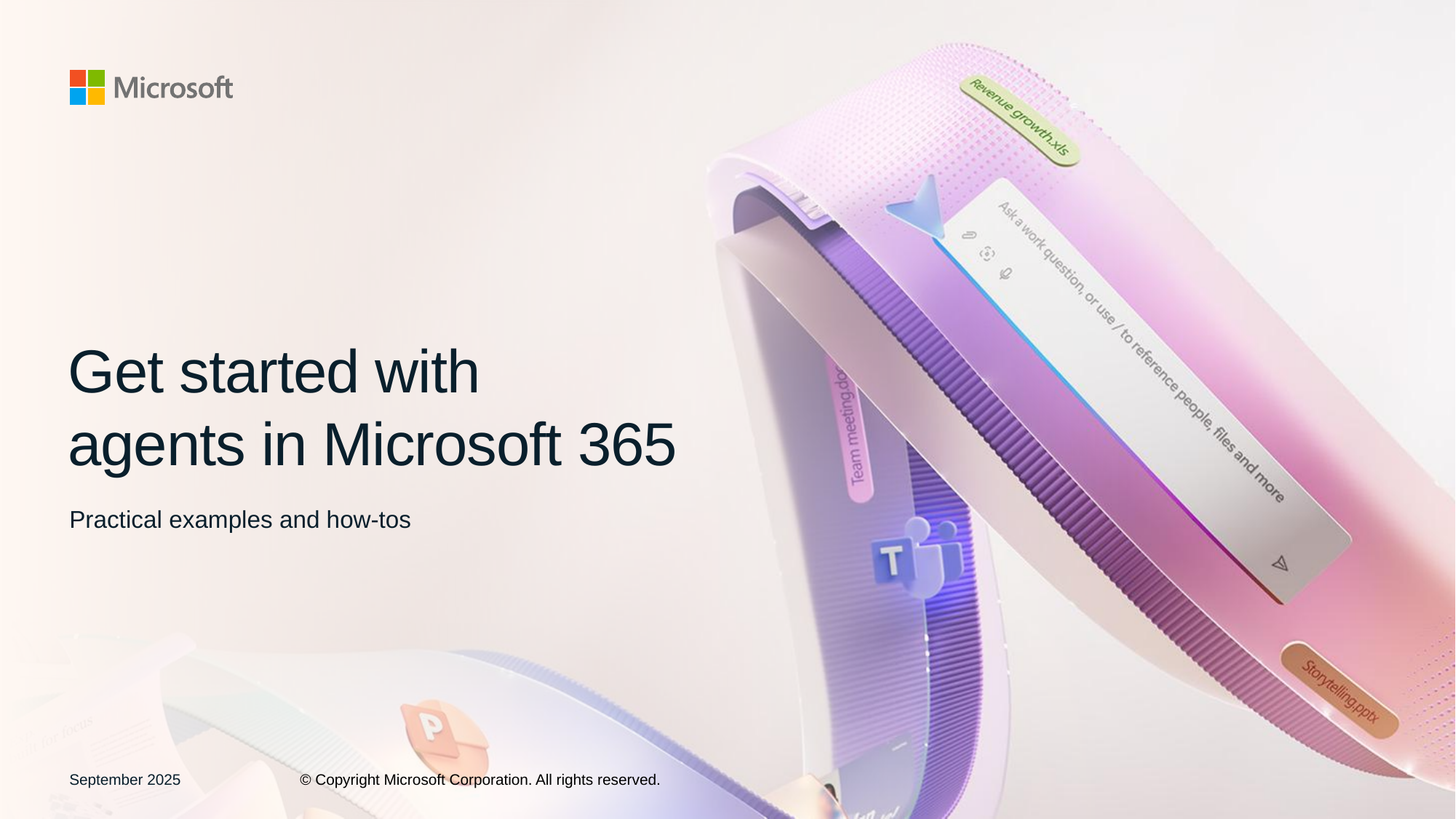

# Get started with agents in Microsoft 365
Practical examples and how-tos
September 2025